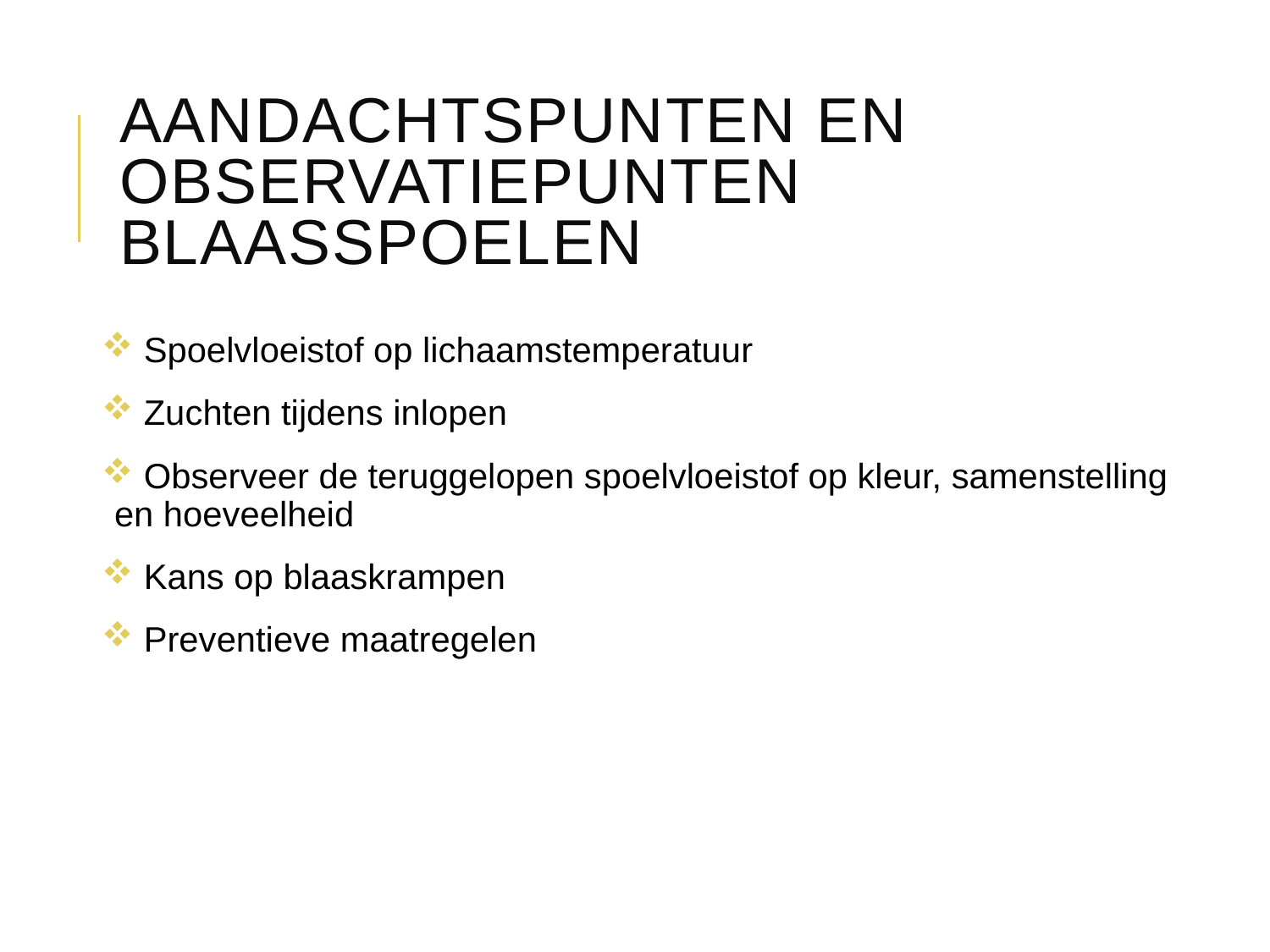

# Aandachtspunten en observatiepunten blaasspoelen
 Spoelvloeistof op lichaamstemperatuur
 Zuchten tijdens inlopen
 Observeer de teruggelopen spoelvloeistof op kleur, samenstelling en hoeveelheid
 Kans op blaaskrampen
 Preventieve maatregelen